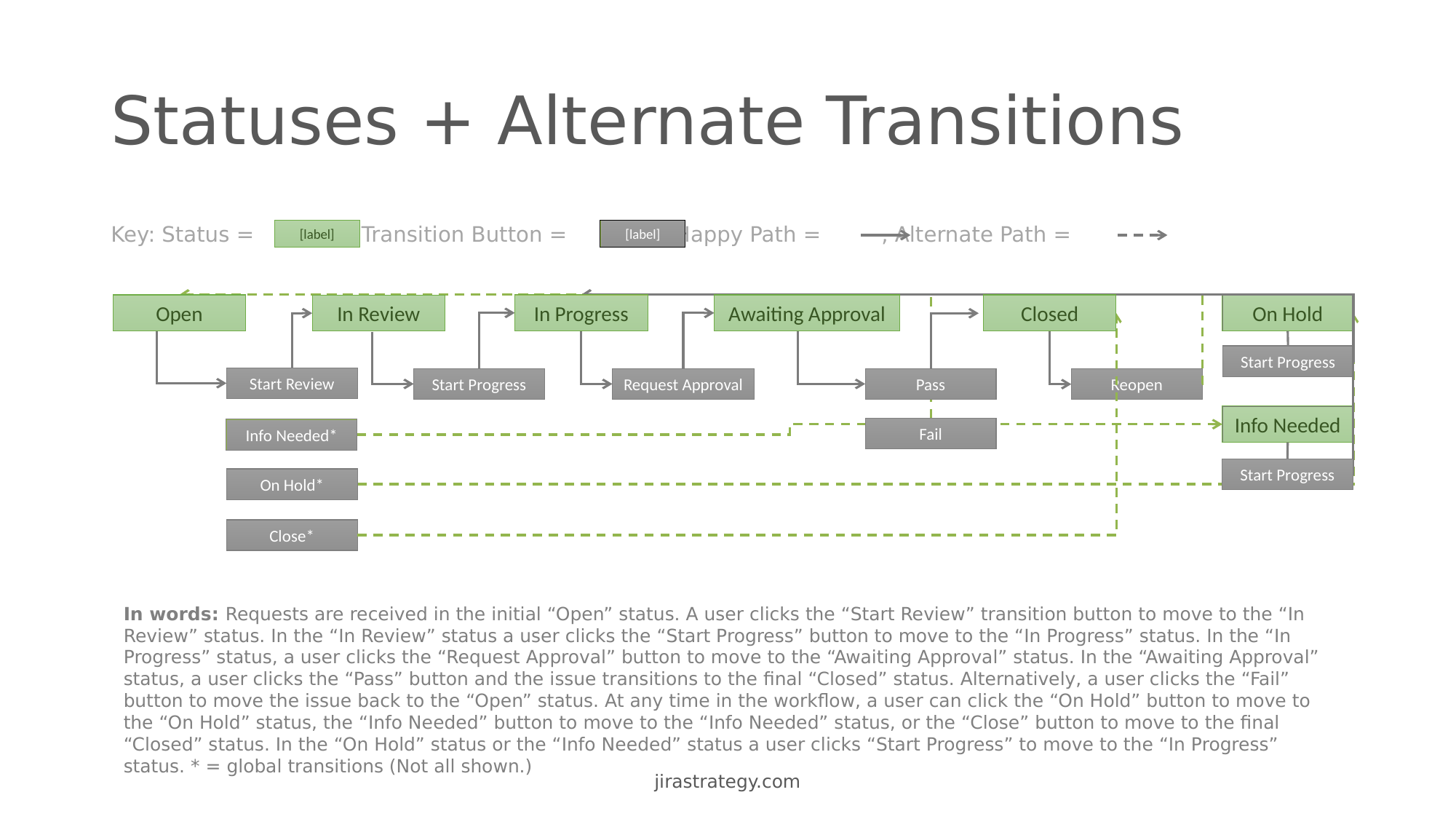

# Statuses + Alternate Transitions
Key: Status =              , Transition Button =              , Happy Path =         , Alternate Path =
[label]
[label]
In Progress
Closed
On Hold
Awaiting Approval
Open
In Review
Start Progress
Start Review
Start Progress
Request Approval
Pass
Reopen
Info Needed
Fail
Info Needed*
Start Progress
On Hold*
Close*
In words: Requests are received in the initial “Open” status. A user clicks the “Start Review” transition button to move to the “In Review” status. In the “In Review” status a user clicks the “Start Progress” button to move to the “In Progress” status. In the “In Progress” status, a user clicks the “Request Approval” button to move to the “Awaiting Approval” status. In the “Awaiting Approval” status, a user clicks the “Pass” button and the issue transitions to the final “Closed” status. Alternatively, a user clicks the “Fail” button to move the issue back to the “Open” status. At any time in the workflow, a user can click the “On Hold” button to move to the “On Hold” status, the “Info Needed” button to move to the “Info Needed” status, or the “Close” button to move to the final “Closed” status. In the “On Hold” status or the “Info Needed” status a user clicks “Start Progress” to move to the “In Progress” status. * = global transitions (Not all shown.)
jirastrategy.com